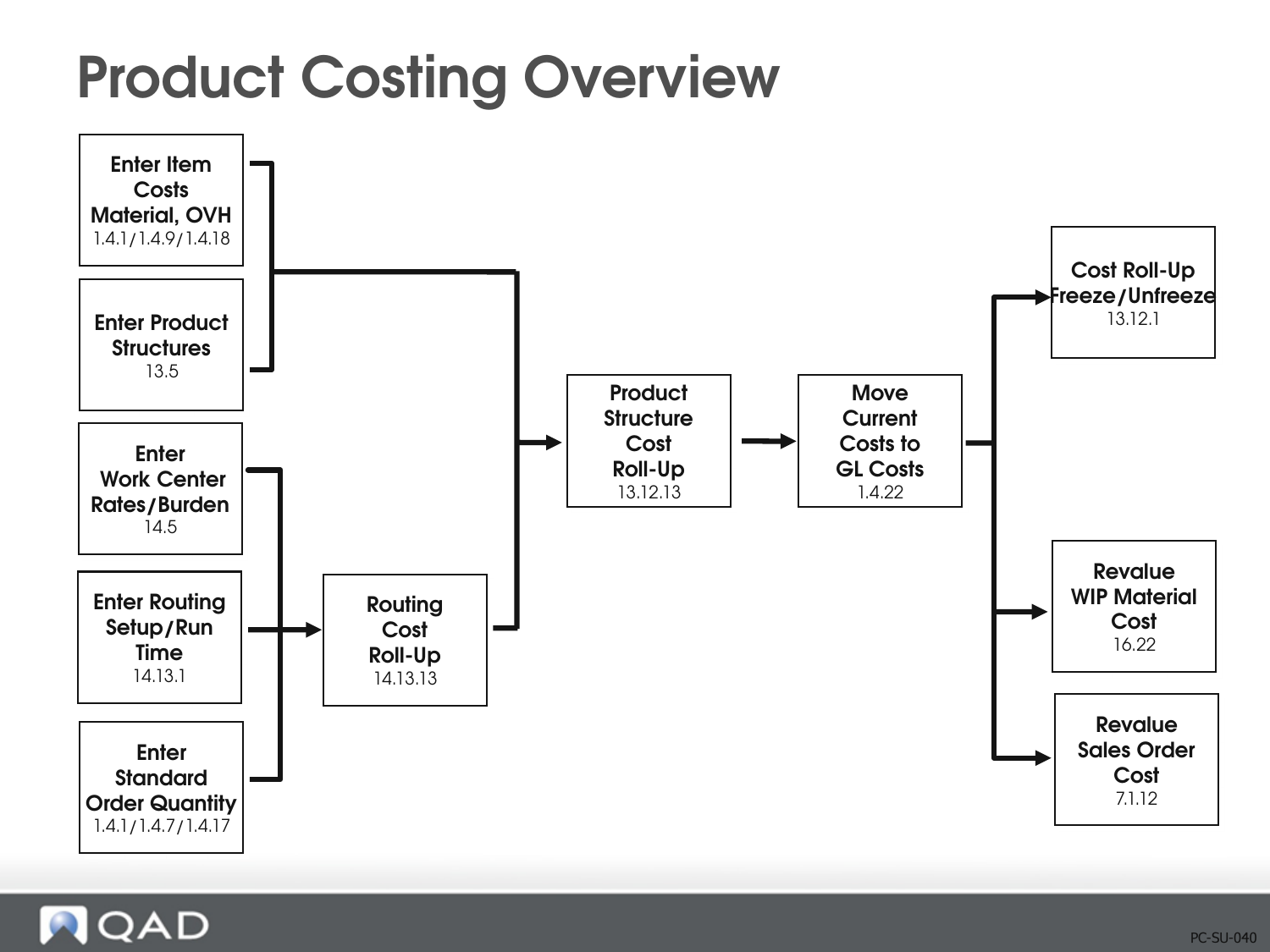

# Product Costing Overview
Enter Item
Costs
Material, OVH
1.4.1/1.4.9/1.4.18

Cost Roll-Up
Freeze/Unfreeze
13.12.1

Enter Product
Structures
13.5

Product
Structure
Cost
Roll-Up
13.12.13
Move
Current
Costs to
GL Costs
1.4.22
Enter
 Work Center
Rates/Burden
14.5

Revalue
WIP Material
Cost
16.22
Enter Routing
Setup/Run
Time
14.13.1
Routing
Cost
Roll-Up
14.13.13

Revalue
Sales Order
Cost
7.1.12
Enter
Standard
Order Quantity
1.4.1/1.4.7/1.4.17
PC-SU-040